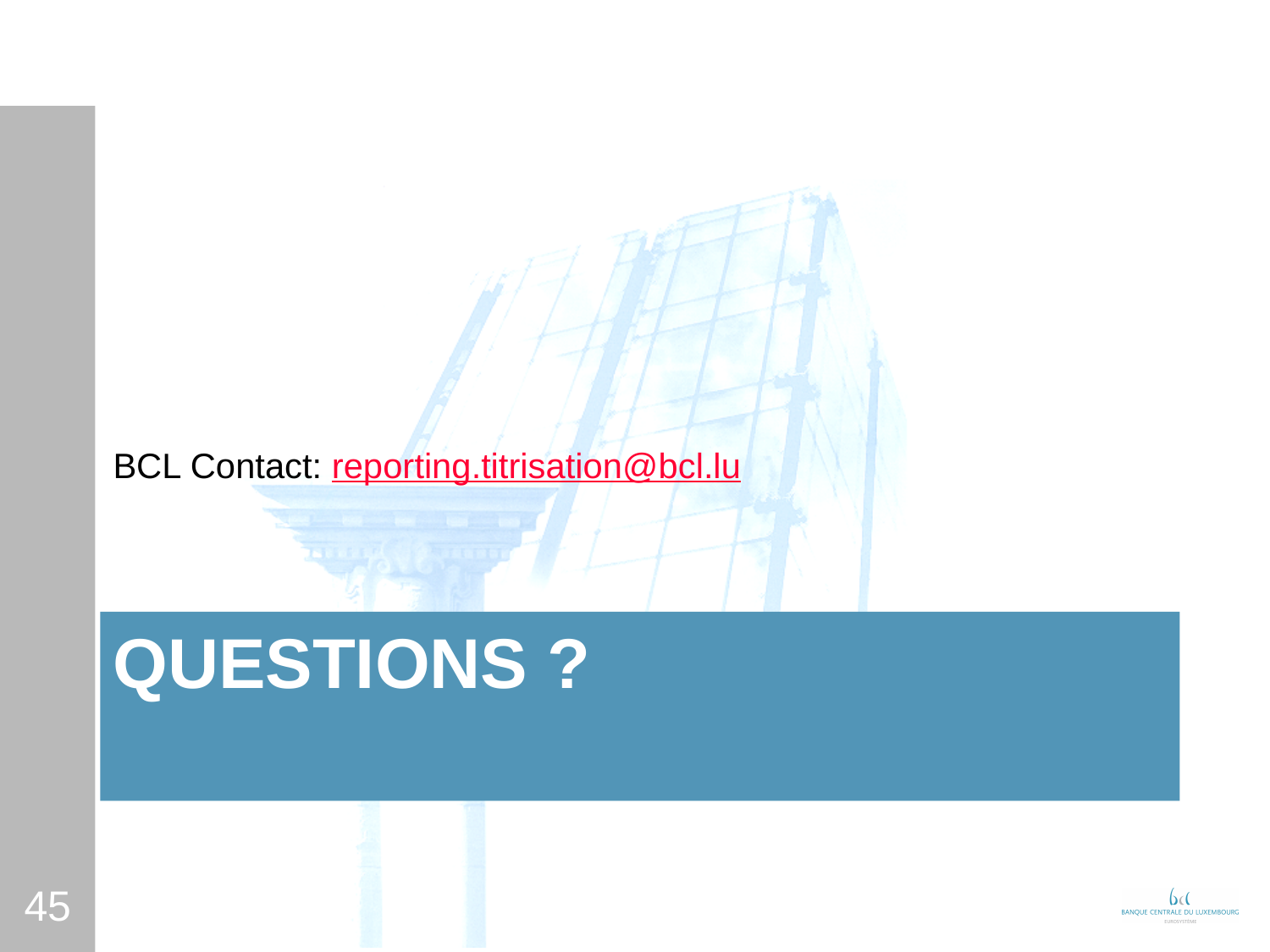

BCL Contact: reporting.titrisation@bcl.lu

# Questions ?
45